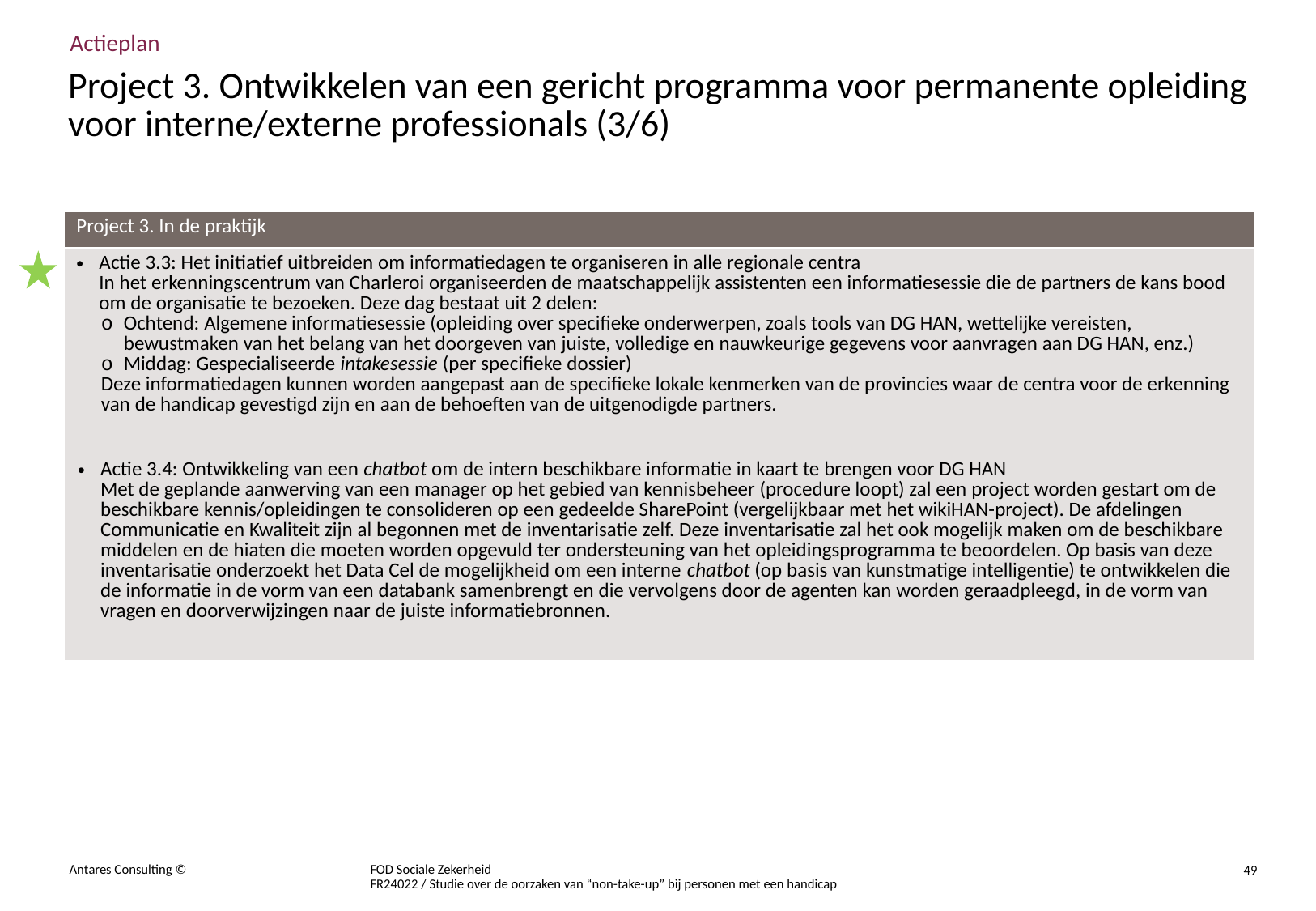

Actieplan
# Project 3. Ontwikkelen van een gericht programma voor permanente opleiding voor interne/externe professionals (3/6)
| Project 3. In de praktijk |
| --- |
| Actie 3.3: Het initiatief uitbreiden om informatiedagen te organiseren in alle regionale centra In het erkenningscentrum van Charleroi organiseerden de maatschappelijk assistenten een informatiesessie die de partners de kans bood om de organisatie te bezoeken. Deze dag bestaat uit 2 delen: Ochtend: Algemene informatiesessie (opleiding over specifieke onderwerpen, zoals tools van DG HAN, wettelijke vereisten, bewustmaken van het belang van het doorgeven van juiste, volledige en nauwkeurige gegevens voor aanvragen aan DG HAN, enz.) Middag: Gespecialiseerde intakesessie (per specifieke dossier) Deze informatiedagen kunnen worden aangepast aan de specifieke lokale kenmerken van de provincies waar de centra voor de erkenning van de handicap gevestigd zijn en aan de behoeften van de uitgenodigde partners. |
| Actie 3.4: Ontwikkeling van een chatbot om de intern beschikbare informatie in kaart te brengen voor DG HAN Met de geplande aanwerving van een manager op het gebied van kennisbeheer (procedure loopt) zal een project worden gestart om de beschikbare kennis/opleidingen te consolideren op een gedeelde SharePoint (vergelijkbaar met het wikiHAN-project). De afdelingen Communicatie en Kwaliteit zijn al begonnen met de inventarisatie zelf. Deze inventarisatie zal het ook mogelijk maken om de beschikbare middelen en de hiaten die moeten worden opgevuld ter ondersteuning van het opleidingsprogramma te beoordelen. Op basis van deze inventarisatie onderzoekt het Data Cel de mogelijkheid om een interne chatbot (op basis van kunstmatige intelligentie) te ontwikkelen die de informatie in de vorm van een databank samenbrengt en die vervolgens door de agenten kan worden geraadpleegd, in de vorm van vragen en doorverwijzingen naar de juiste informatiebronnen. |